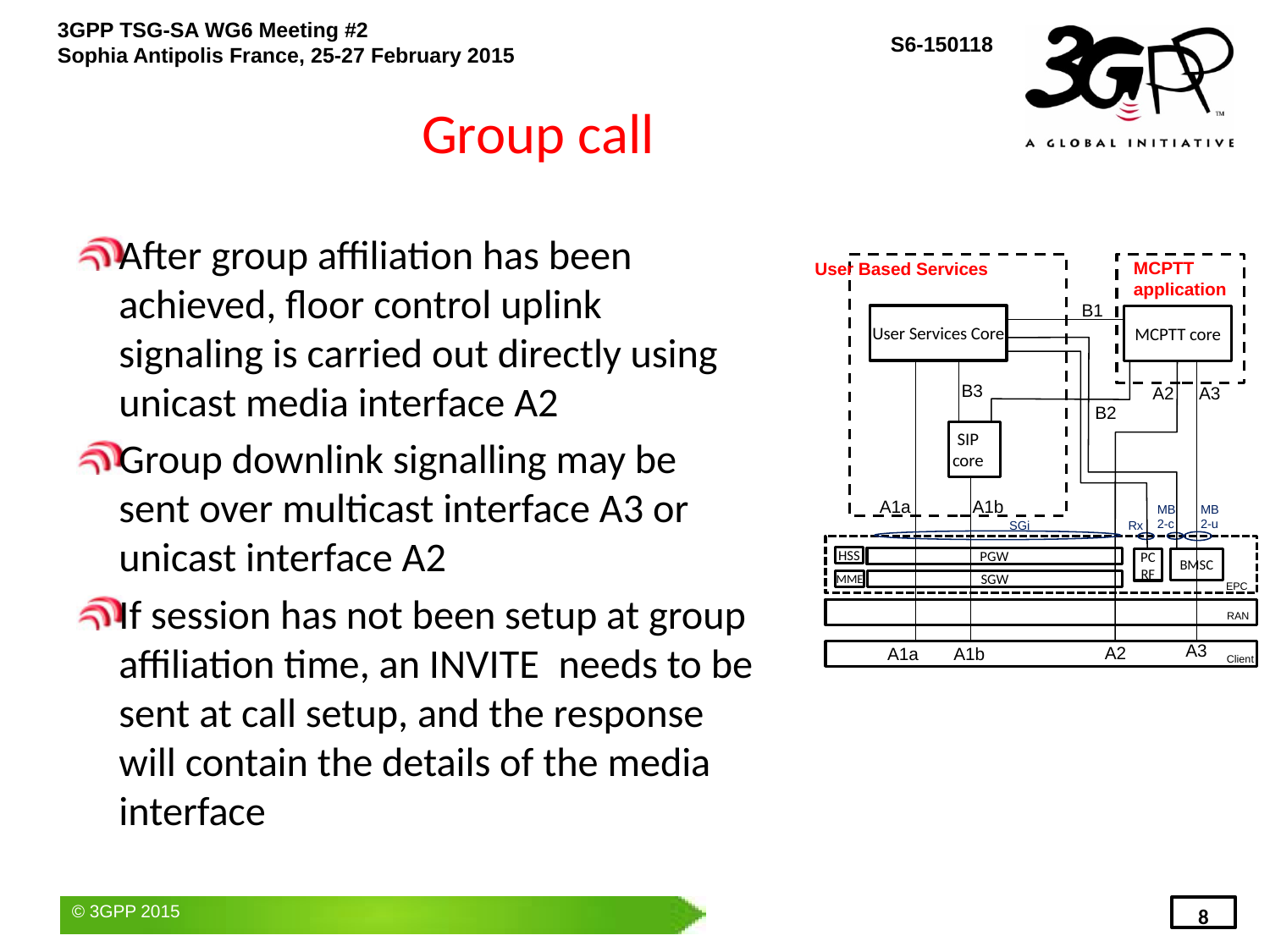

# Group call
After group affiliation has been achieved, floor control uplink signaling is carried out directly using unicast media interface A2
Group downlink signalling may be sent over multicast interface A3 or unicast interface A2
If session has not been setup at group affiliation time, an INVITE  needs to be sent at call setup, and the response will contain the details of the media interface

MCPTT
application
User Based Services

B1
User Services Core
MCPTT core

B3
A2
A3
B2
SIP core
A1a
A1b
MB 2-c
MB 2-u
Rx
SGi

HSS
PGW
BMSC
PC
RF
SGW
MME
EPC

RAN
A3
A2
A1a
A1b

Client